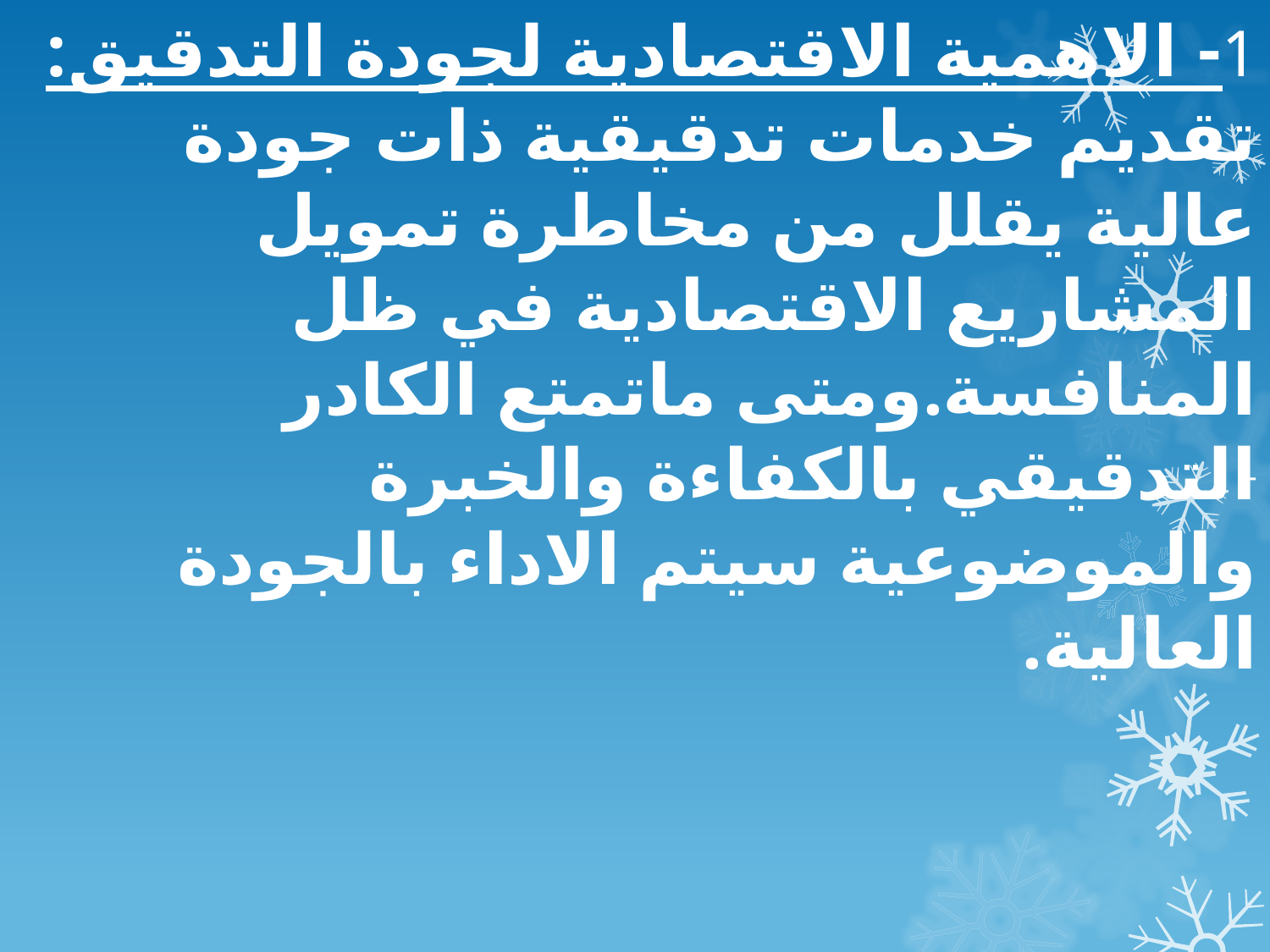

1- الاهمية الاقتصادية لجودة التدقيق:
تقديم خدمات تدقيقية ذات جودة عالية يقلل من مخاطرة تمويل المشاريع الاقتصادية في ظل المنافسة.ومتى ماتمتع الكادر التدقيقي بالكفاءة والخبرة والموضوعية سيتم الاداء بالجودة العالية.
-